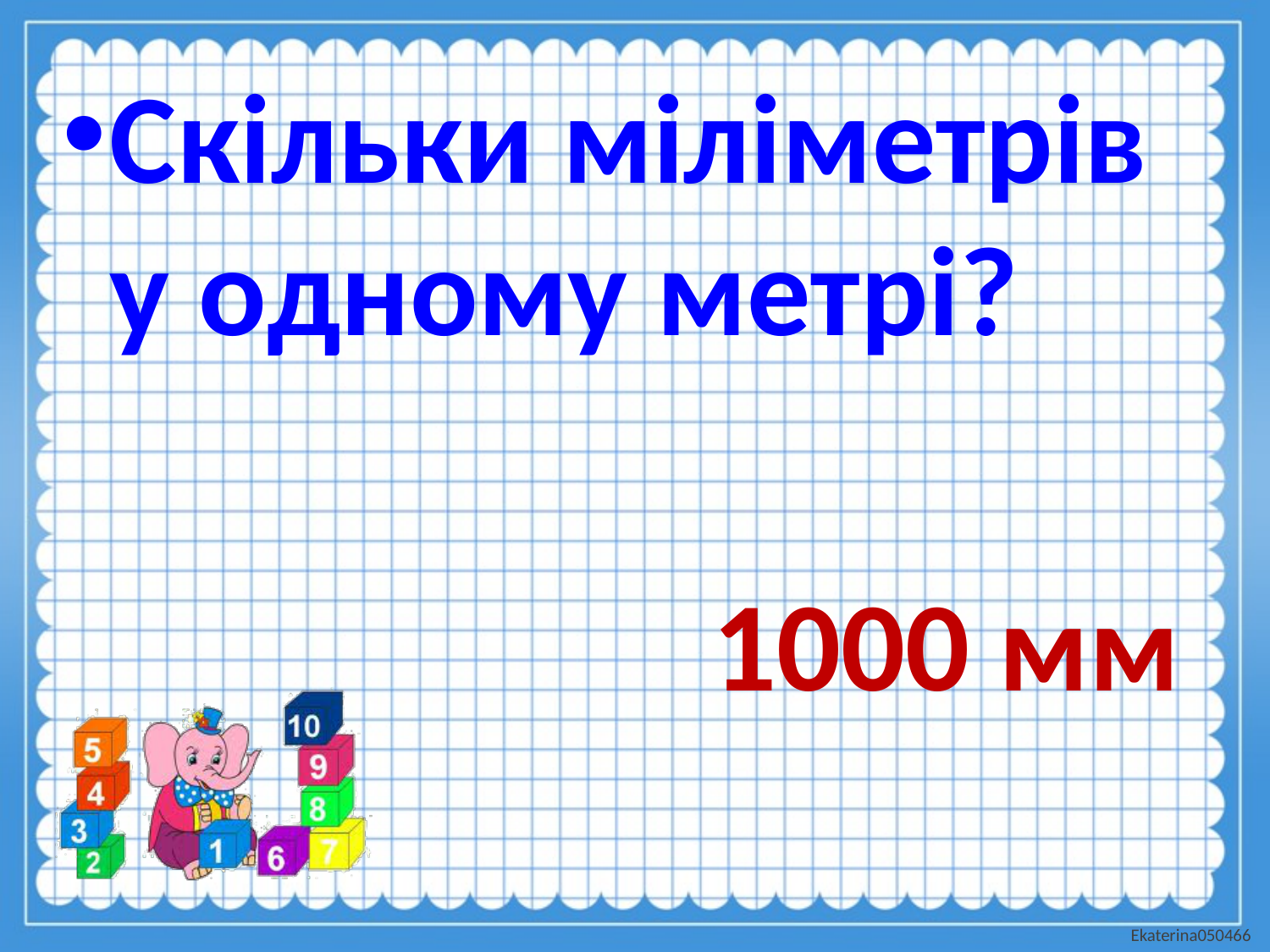

#
Скільки міліметрів у одному метрі?

1000 мм